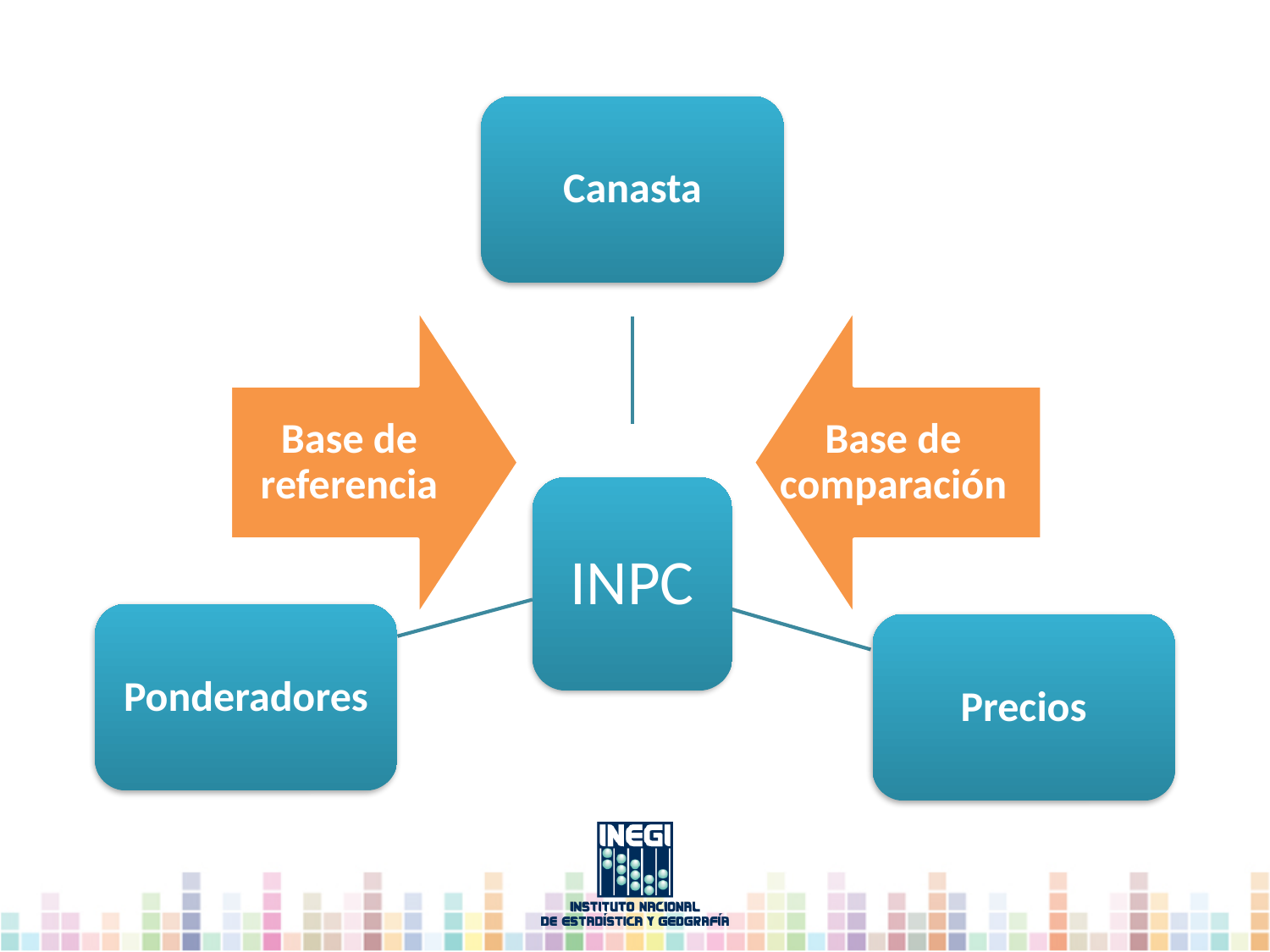

Canasta

Base de referencia

Base de comparación

INPC

Ponderadores

Precios